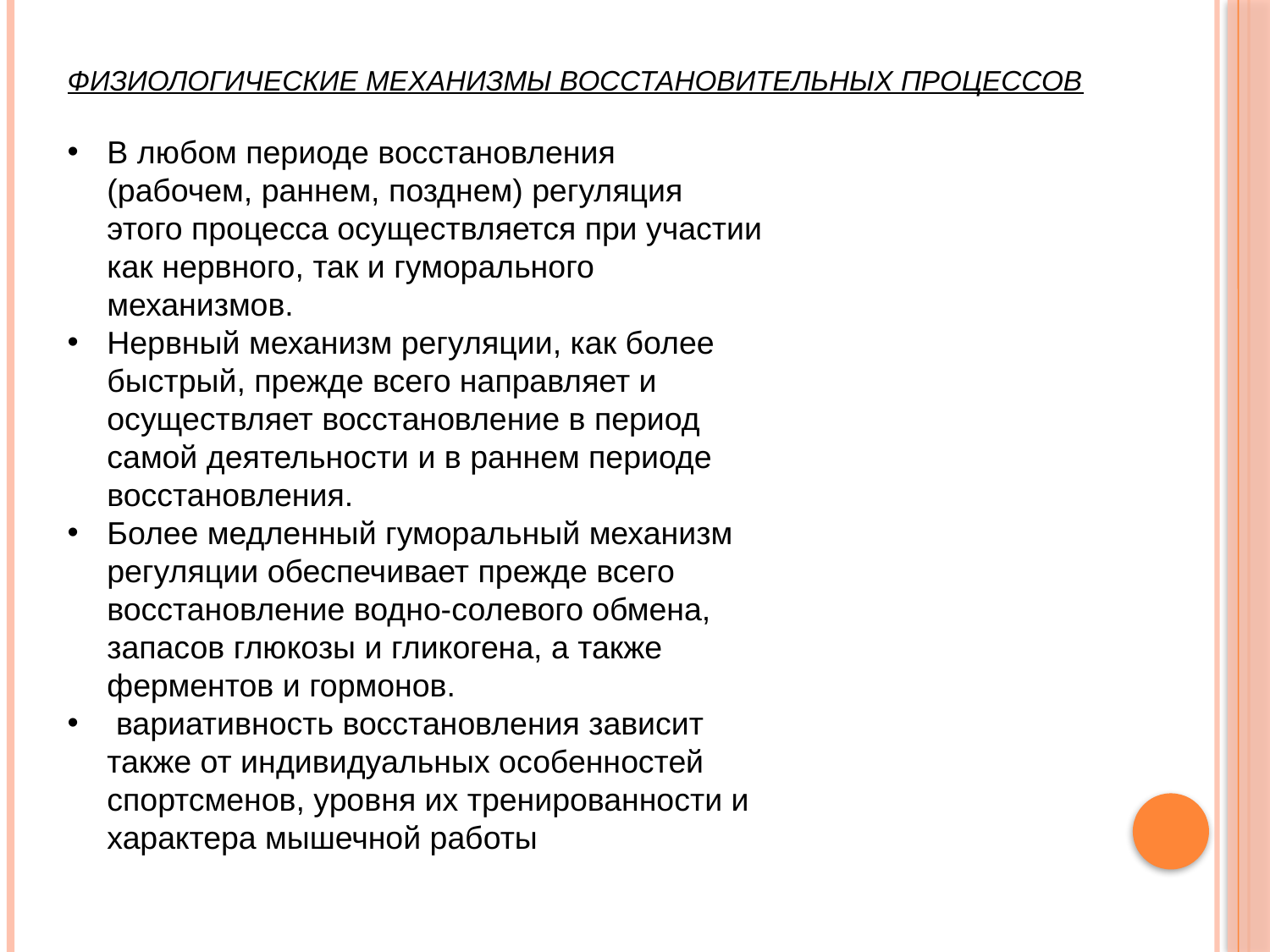

ФИЗИОЛОГИЧЕСКИЕ МЕХАНИЗМЫ ВОССТАНОВИТЕЛЬНЫХ ПРОЦЕССОВ
В любом периоде восстановления (рабочем, раннем, позднем) регуляция этого процесса осуществляется при участии как нервного, так и гуморального механизмов.
Нервный механизм регуляции, как более быстрый, прежде всего направляет и осуществляет восстановление в период самой деятельности и в раннем периоде восстановления.
Более медленный гуморальный механизм регуляции обеспечивает прежде всего восстановление водно-солевого обмена, запасов глюкозы и гликогена, а также ферментов и гормонов.
 вариативность восстановления зависит также от индивидуальных особенностей спортсменов, уровня их тренированности и характера мышечной работы